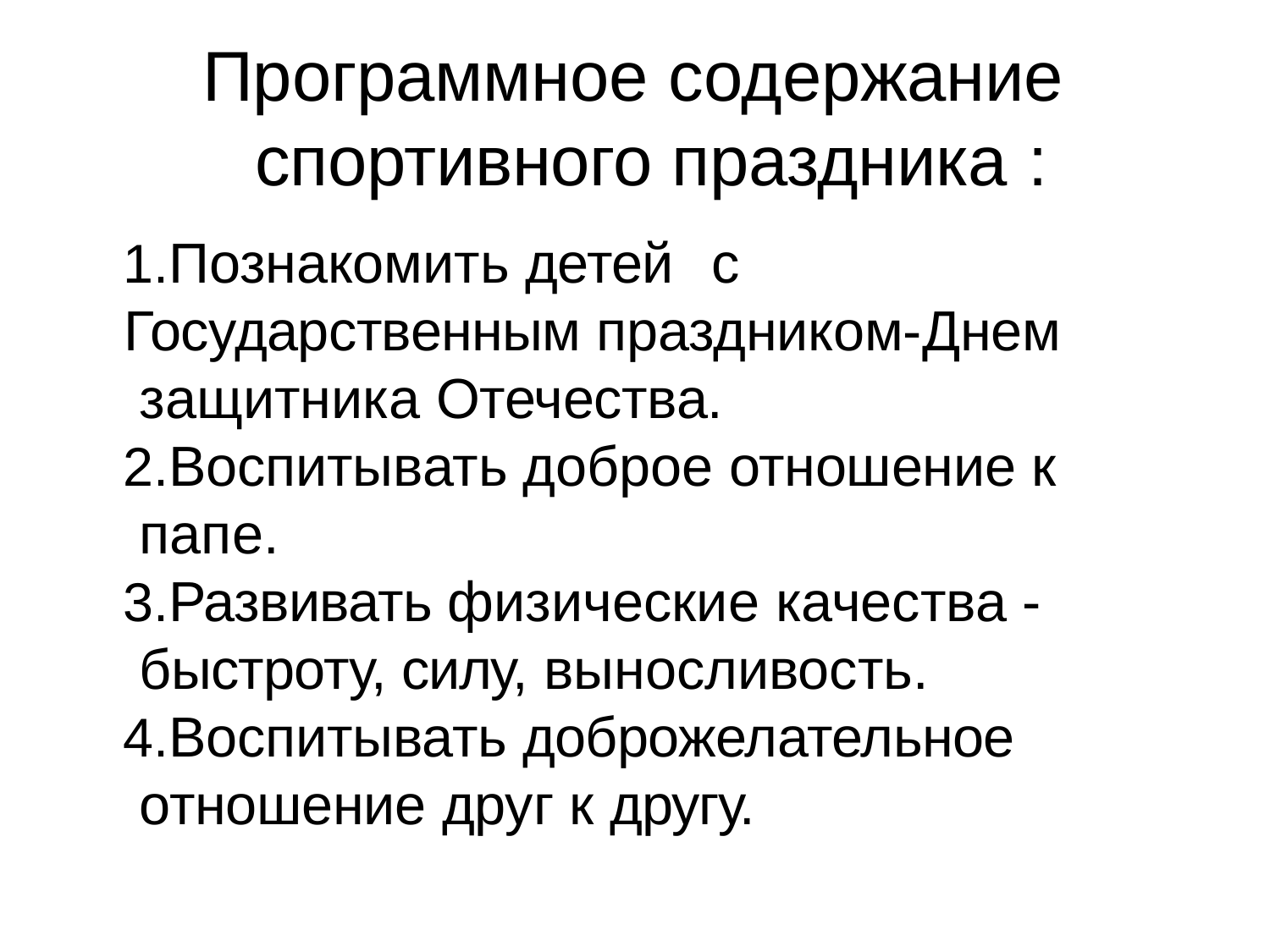

# Программное содержание  спортивного праздника :
Познакомить детей	с  Государственным праздником-Днем  защитника Отечества.
Воспитывать доброе отношение к  папе.
Развивать физические качества -  быстроту, силу, выносливость.
Воспитывать доброжелательное  отношение друг к другу.